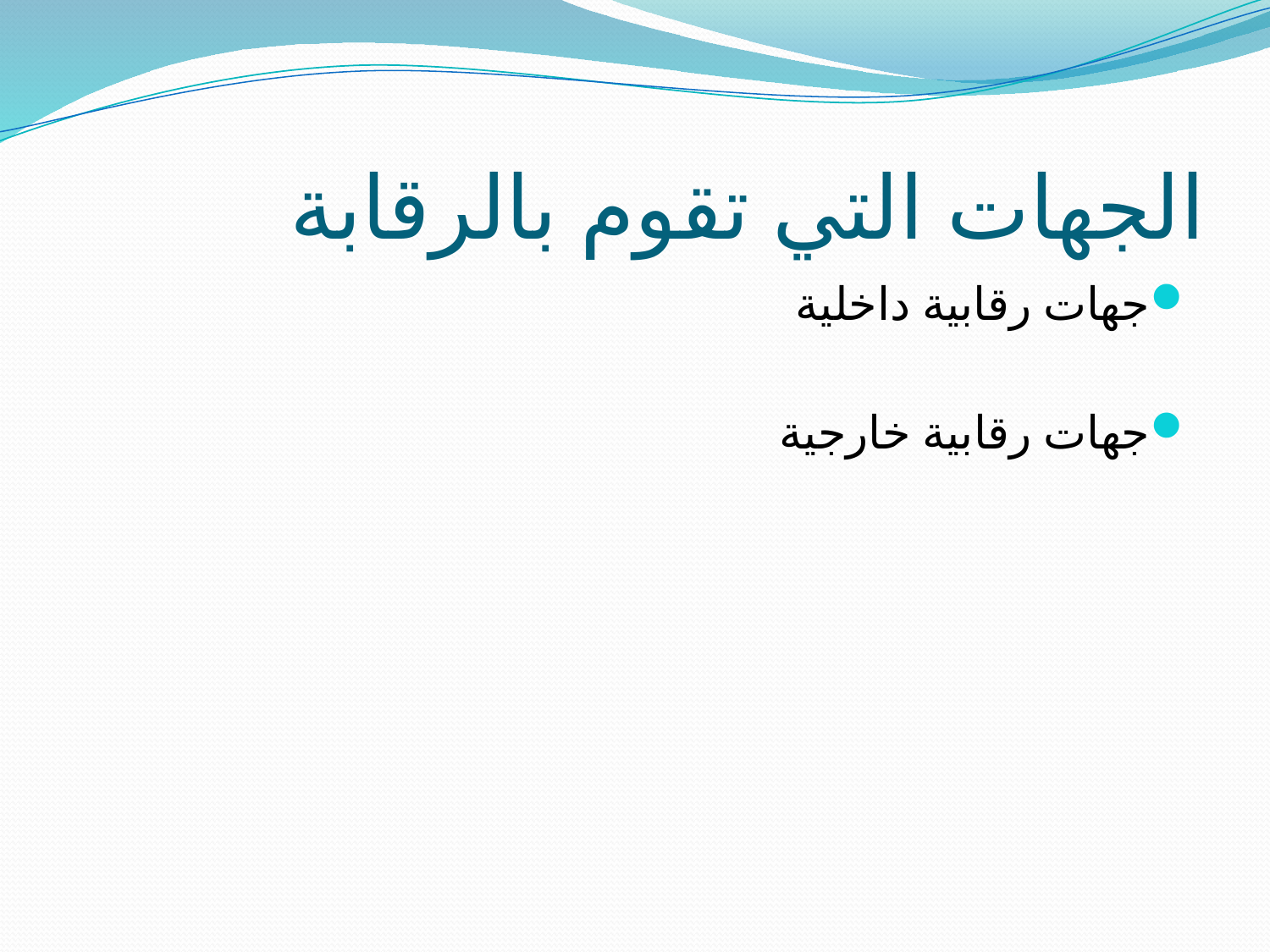

# الجهات التي تقوم بالرقابة
جهات رقابية داخلية

جهات رقابية خارجية